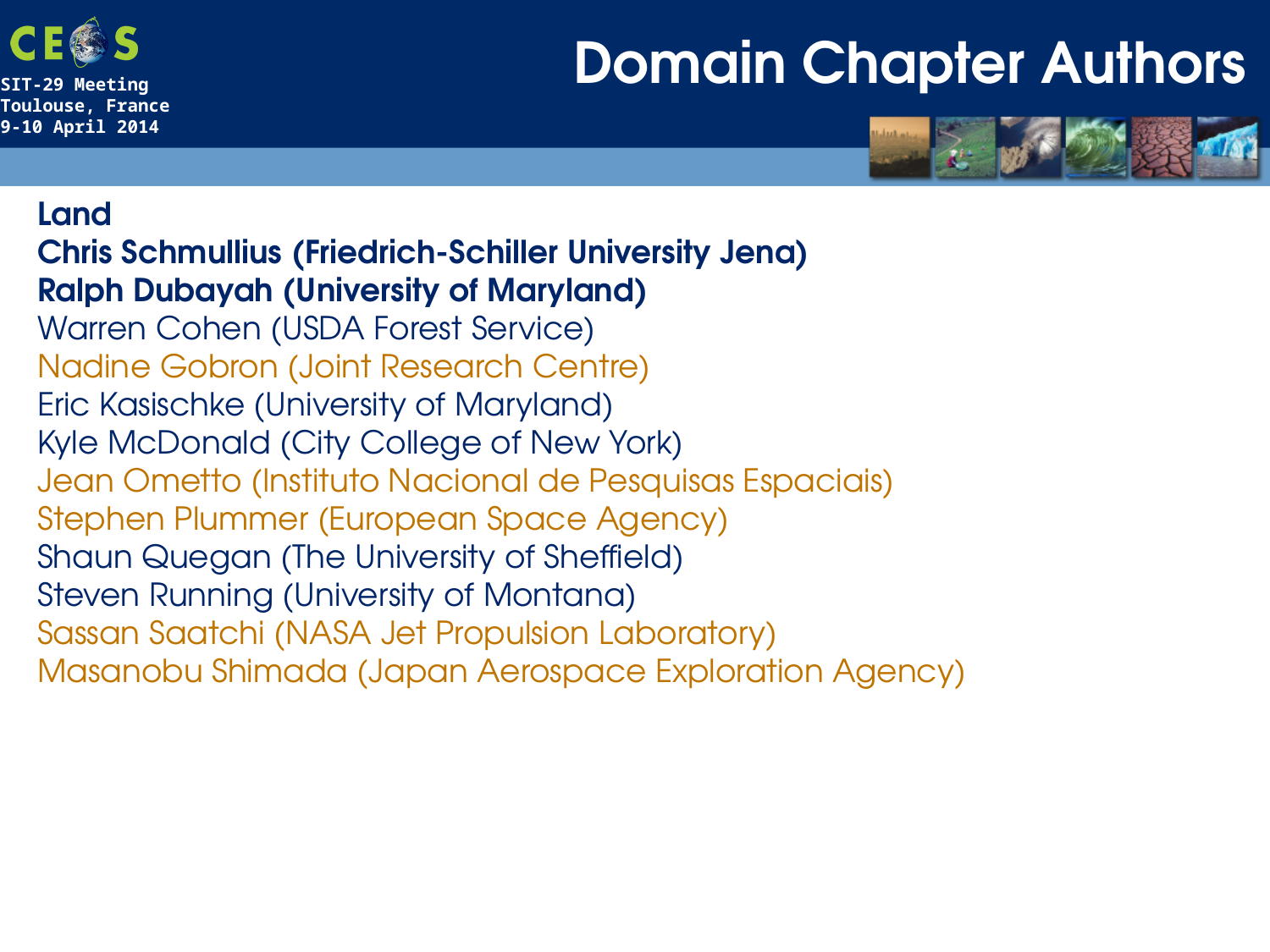

# Domain Chapter Authors

Land
Chris Schmullius (Friedrich-Schiller University Jena)
Ralph Dubayah (University of Maryland)
Warren Cohen (USDA Forest Service)
Nadine Gobron (Joint Research Centre)
Eric Kasischke (University of Maryland)
Kyle McDonald (City College of New York)
Jean Ometto (Instituto Nacional de Pesquisas Espaciais)
Stephen Plummer (European Space Agency)
Shaun Quegan (The University of Sheffield)
Steven Running (University of Montana)
Sassan Saatchi (NASA Jet Propulsion Laboratory)
Masanobu Shimada (Japan Aerospace Exploration Agency)